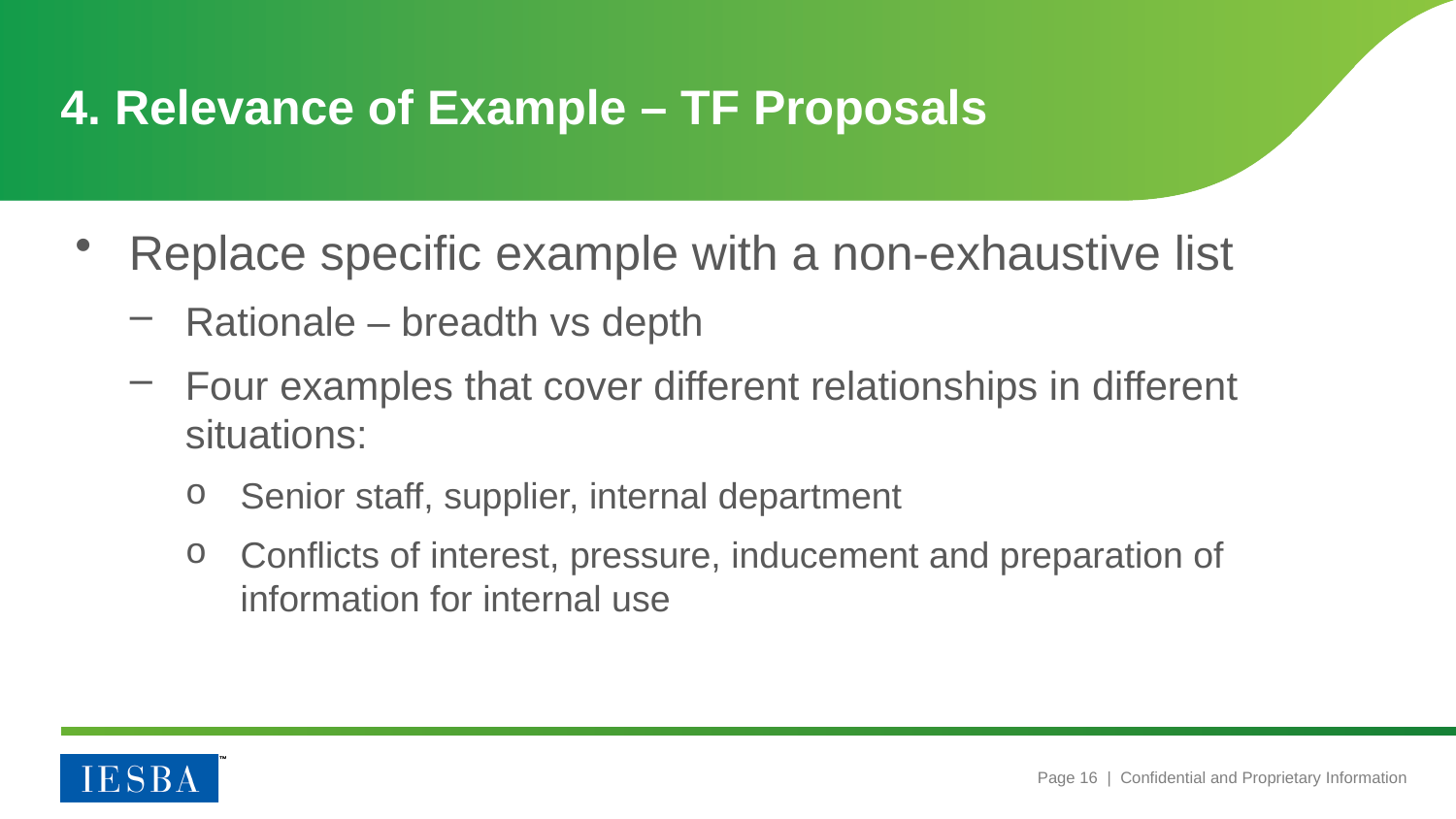

# 4. Relevance of Example – TF Proposals
Replace specific example with a non-exhaustive list
Rationale – breadth vs depth
Four examples that cover different relationships in different situations:
Senior staff, supplier, internal department
Conflicts of interest, pressure, inducement and preparation of information for internal use